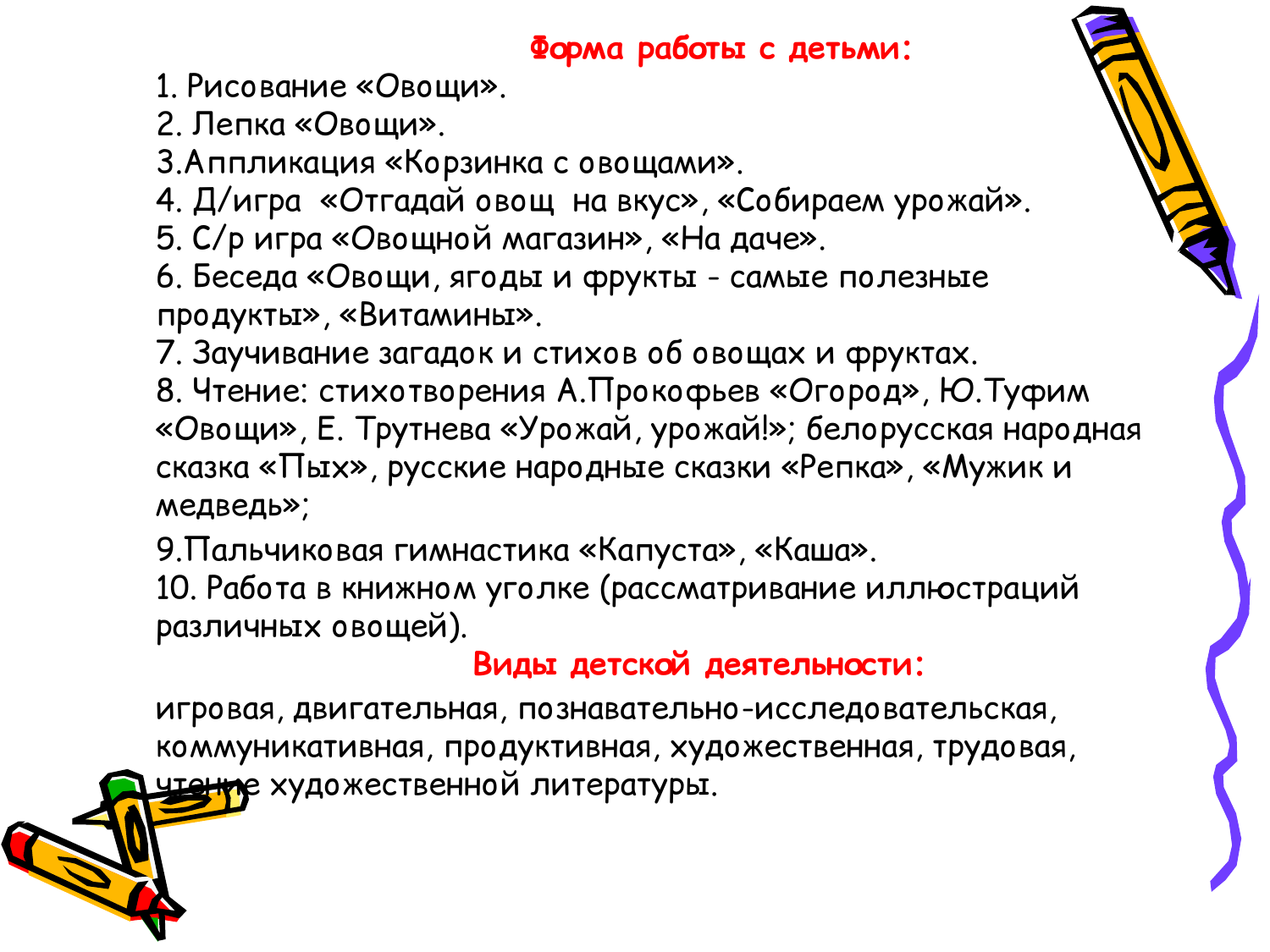

# Форма работы с детьми: 1. Рисование «Овощи». 2. Лепка «Овощи». 3.Аппликация «Корзинка с овощами». 4. Д/игра  «Отгадай овощ  на вкус», «Собираем урожай». 5. С/р игра «Овощной магазин», «На даче».  6. Беседа «Овощи, ягоды и фрукты - самые полезные продукты», «Витамины». 7. Заучивание загадок и стихов об овощах и фруктах. 8. Чтение: стихотворения А.Прокофьев «Огород», Ю.Туфим «Овощи», Е. Трутнева «Урожай, урожай!»; белорусская народная сказка «Пых», русские народные сказки «Репка», «Мужик и медведь»;
	9.Пальчиковая гимнастика «Капуста», «Каша».
10. Работа в книжном уголке (рассматривание иллюстраций различных овощей).
	                    Виды детской деятельности:
	игровая, двигательная, познавательно-исследовательская, коммуникативная, продуктивная, художественная, трудовая, чтение художественной литературы.